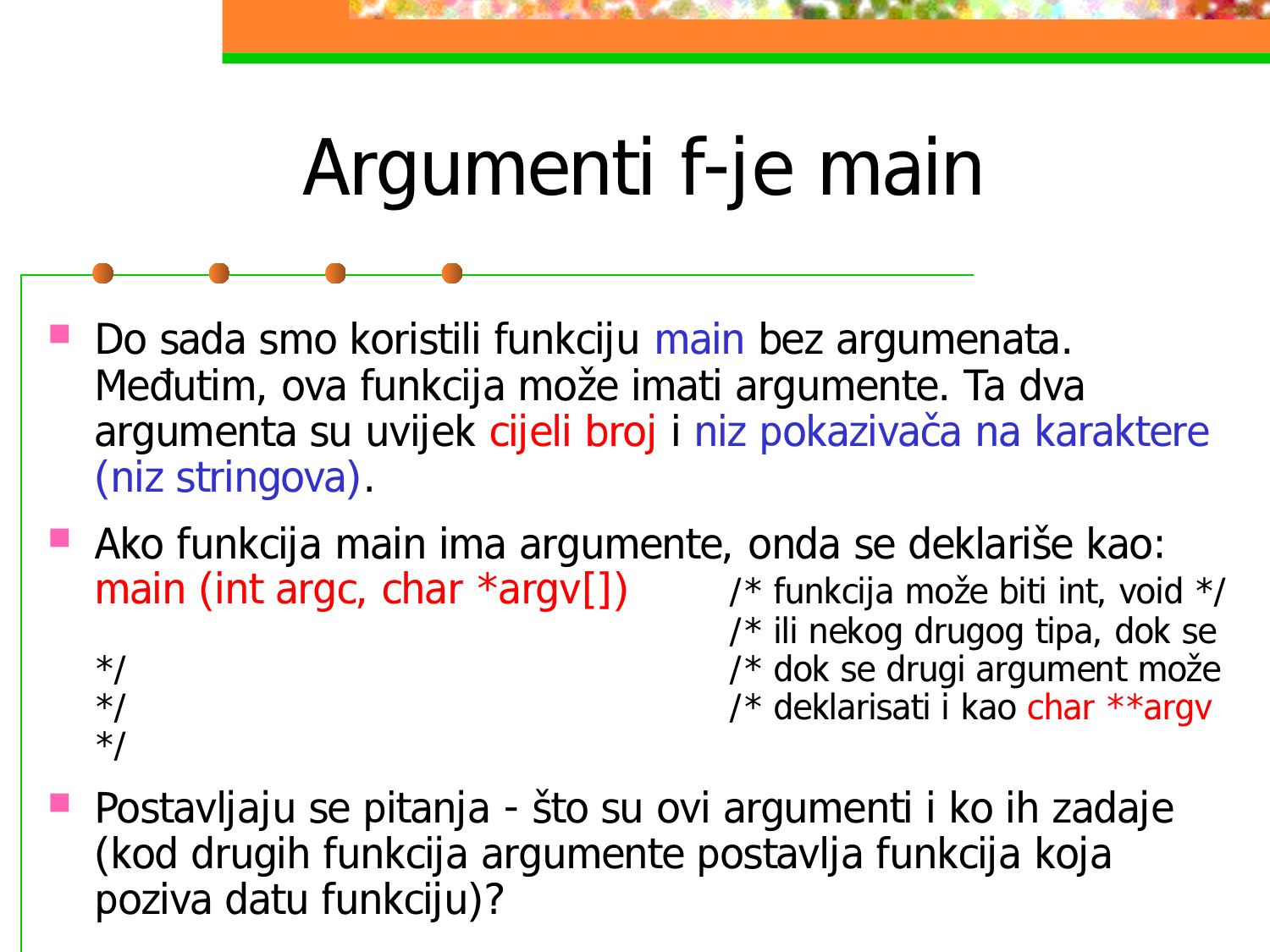

# Argumenti f-je main
Do sada smo koristili funkciju main bez argumenata. Međutim, ova funkcija može imati argumente. Ta dva argumenta su uvijek cijeli broj i niz pokazivača na karaktere (niz stringova).
Ako funkcija main ima argumente, onda se deklariše kao:
main (int argc, char *argv[])	/* funkcija može biti int, void */ 					/* ili nekog drugog tipa, dok se */ 					/* dok se drugi argument može */					/* deklarisati i kao char **argv */
Postavljaju se pitanja - što su ovi argumenti i ko ih zadaje (kod drugih funkcija argumente postavlja funkcija koja poziva datu funkciju)?